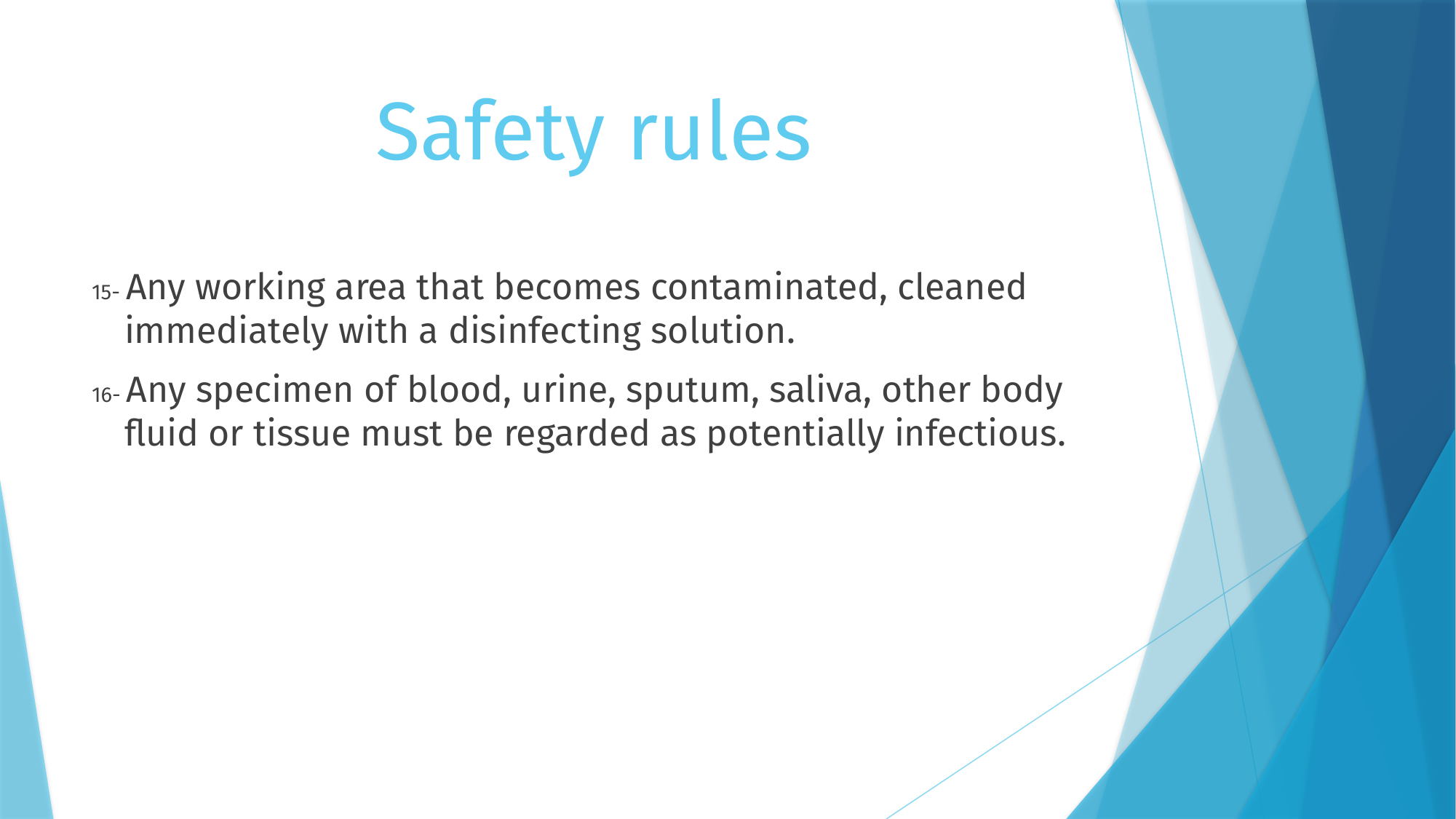

# Safety rules
15- Any working area that becomes contaminated, cleaned immediately with a disinfecting solution.
16- Any specimen of blood, urine, sputum, saliva, other body fluid or tissue must be regarded as potentially infectious.